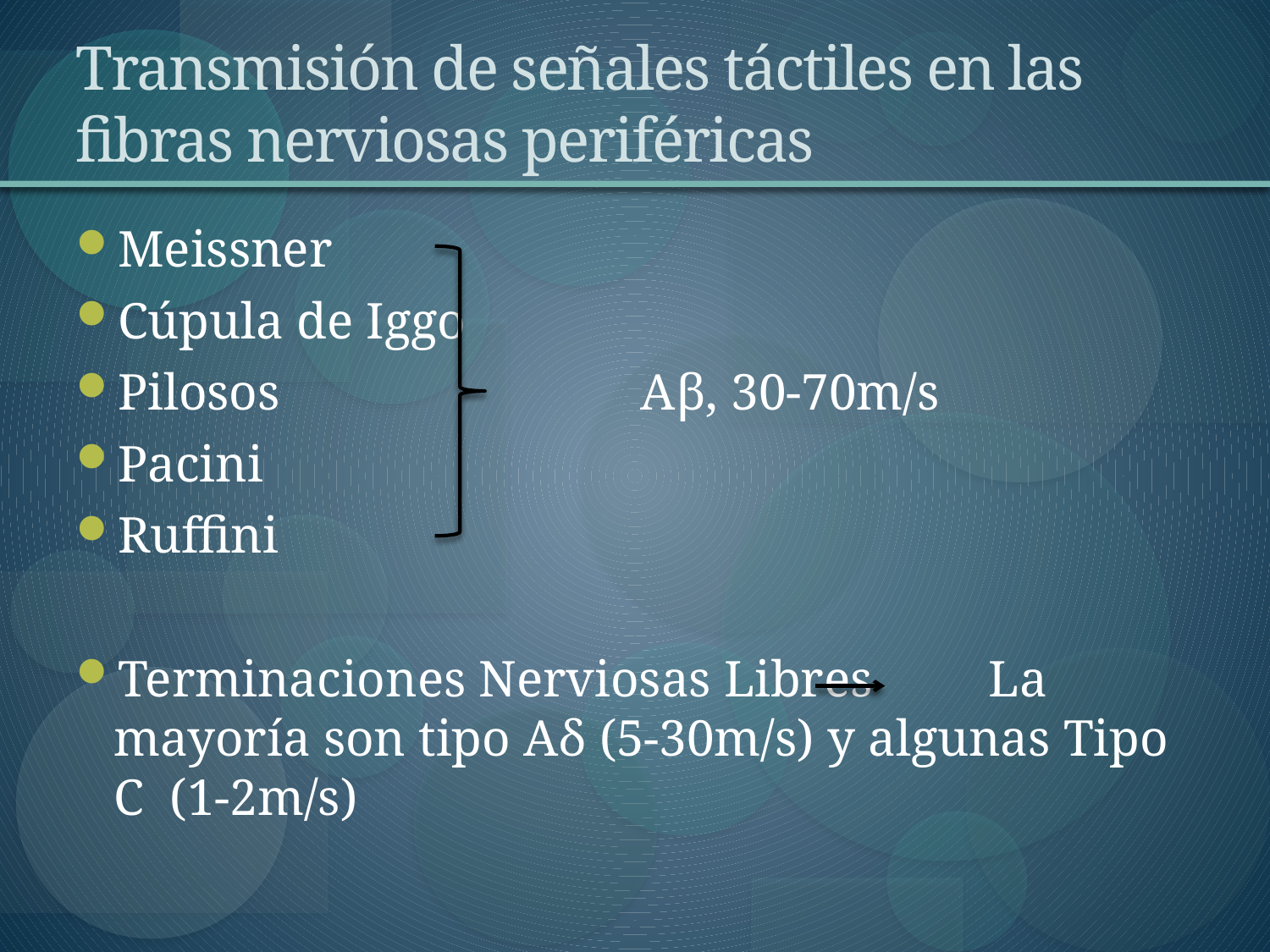

# Transmisión de señales táctiles en las fibras nerviosas periféricas
Meissner
Cúpula de Iggo
Pilosos                            Aβ, 30-70m/s
Pacini
Ruffini

Terminaciones Nerviosas Libres         La mayoría son tipo Aδ (5-30m/s) y algunas Tipo C  (1-2m/s)